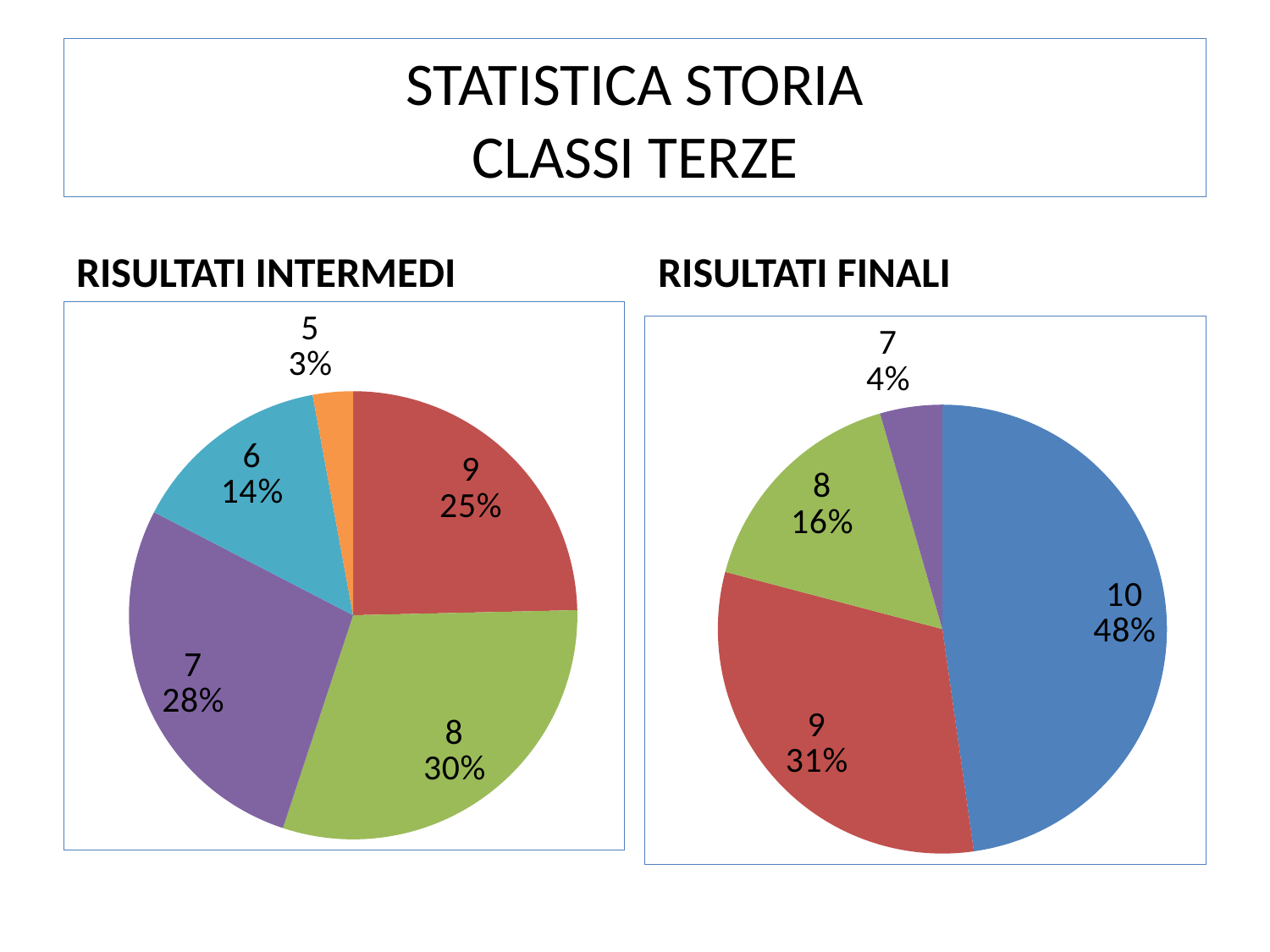

# STATISTICA STORIA CLASSI TERZE
RISULTATI INTERMEDI
RISULTATI FINALI

### Chart

| Category | C.terze |
|---|---|
| 10 | 0.0 |
| 9 | 17.0 |
| 8 | 21.0 |
| 7 | 19.0 |
| 6 | 10.0 |
| 5 | 2.0 |

### Chart

| Category | C.terze |
|---|---|
| 10 | 32.0 |
| 9 | 21.0 |
| 8 | 11.0 |
| 7 | 3.0 |
| 6 | 0.0 |
| 5 | 0.0 |